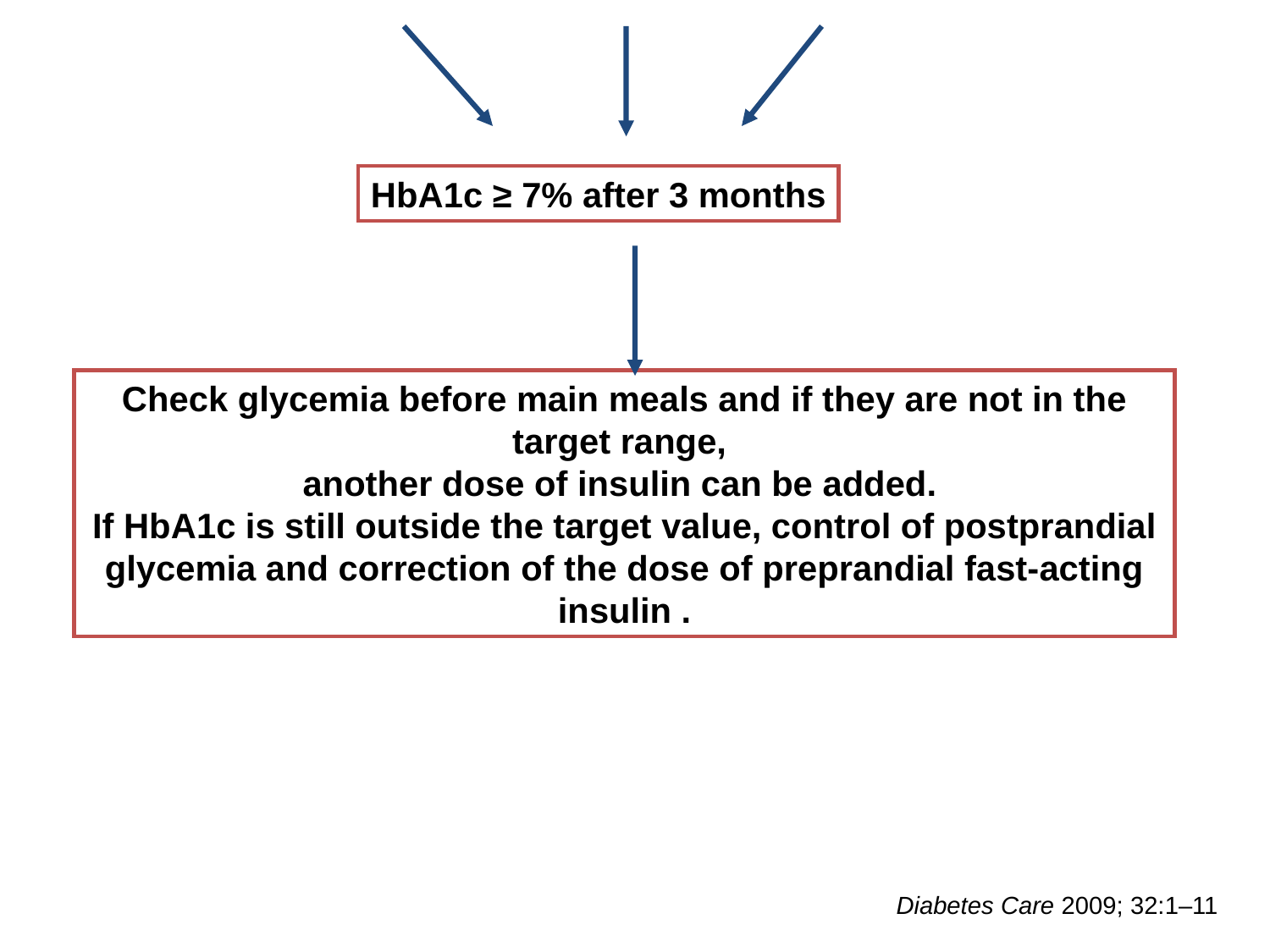

HbA1c ≥ 7% after 3 months

Check glycemia before main meals and if they are not in the target range,
another dose of insulin can be added.
If HbA1c is still outside the target value, control of postprandial glycemia and correction of the dose of preprandial fast-acting insulin .
Diabetes Care 2009; 32:1–11